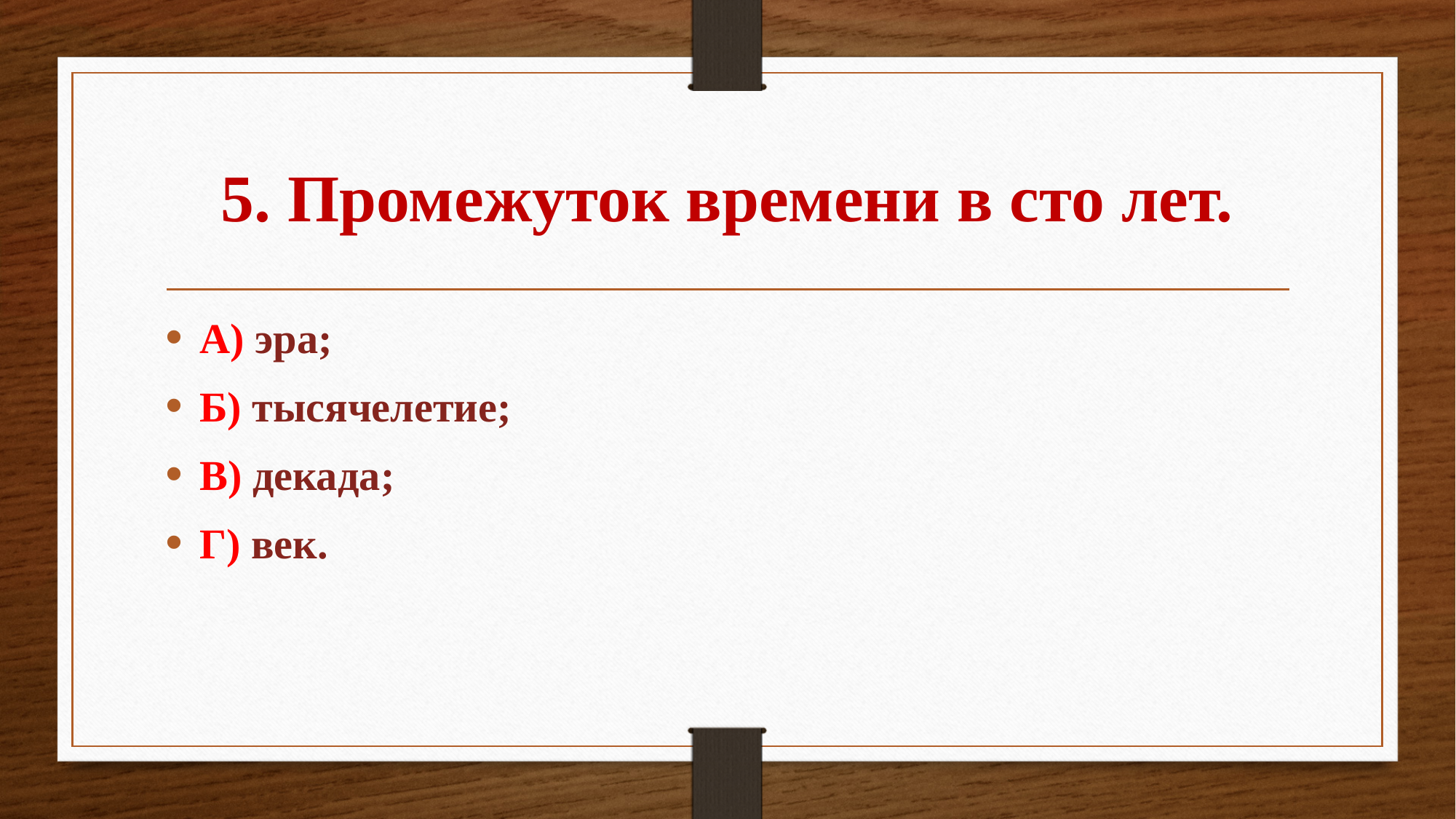

# 5. Промежуток времени в сто лет.
А) эра;
Б) тысячелетие;
В) декада;
Г) век.